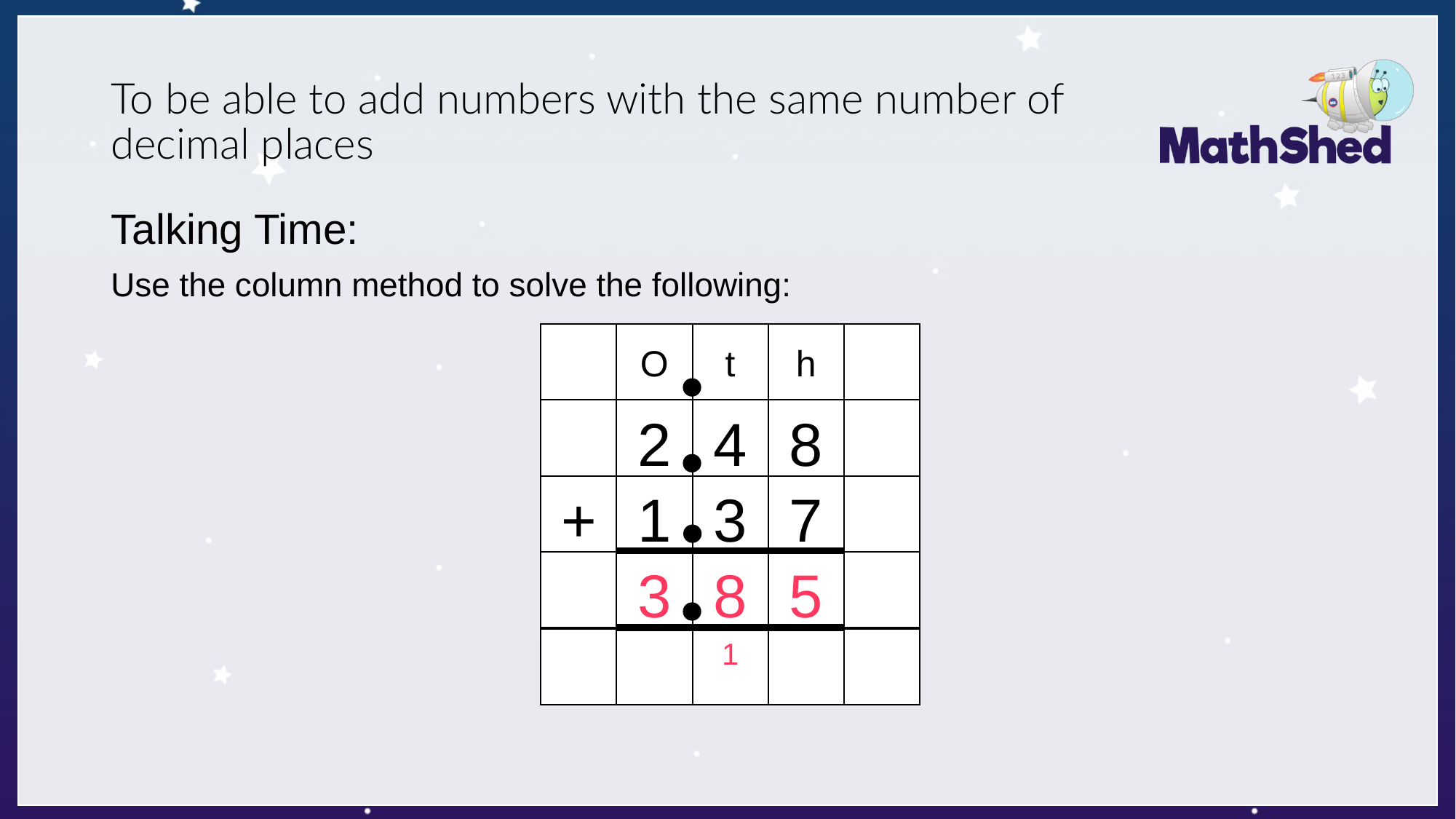

# To be able to add numbers with the same number of decimal places
Talking Time:
Use the column method to solve the following:

O

t
h

2
4
8

+
1
3
7

3
8
5

1